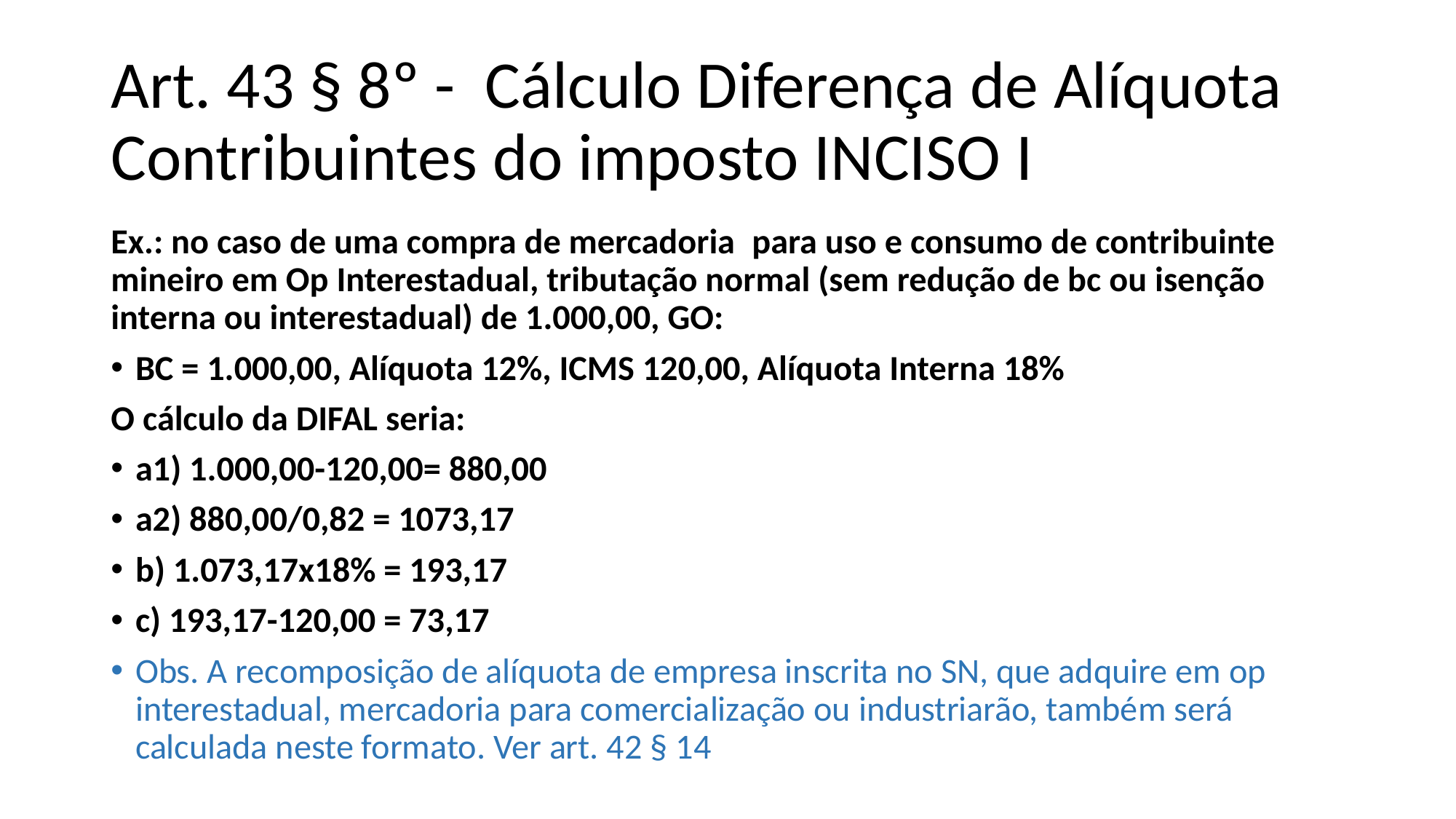

# Art. 43 § 8º -  Cálculo Diferença de Alíquota Contribuintes do imposto INCISO I
Ex.: no caso de uma compra de mercadoria  para uso e consumo de contribuinte mineiro em Op Interestadual, tributação normal (sem redução de bc ou isenção interna ou interestadual) de 1.000,00, GO:
BC = 1.000,00, Alíquota 12%, ICMS 120,00, Alíquota Interna 18%
O cálculo da DIFAL seria:
a1) 1.000,00-120,00= 880,00
a2) 880,00/0,82 = 1073,17
b) 1.073,17x18% = 193,17
c) 193,17-120,00 = 73,17
Obs. A recomposição de alíquota de empresa inscrita no SN, que adquire em op interestadual, mercadoria para comercialização ou industriarão, também será calculada neste formato. Ver art. 42 § 14